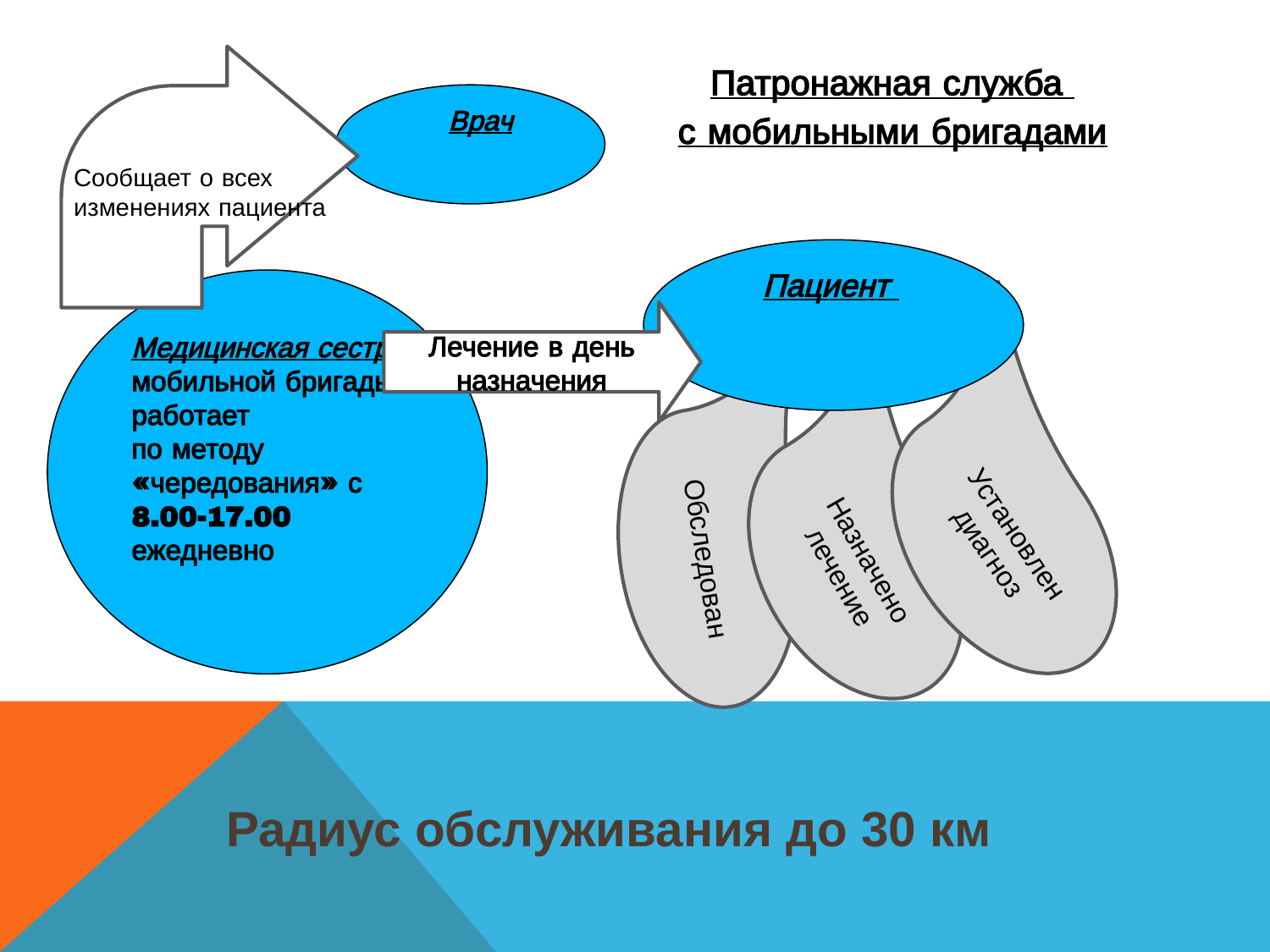

Сообщает о всех изменениях пациента
Патронажная служба
с мобильными бригадами

Врач
Пациент
Медицинская сестра  мобильной бригады работает
по методу «чередования» с 8.00-17.00 ежедневно
Лечение в день назначения
Установлен диагноз
Обследован
Назначено лечение
 Радиус обслуживания до 30 км